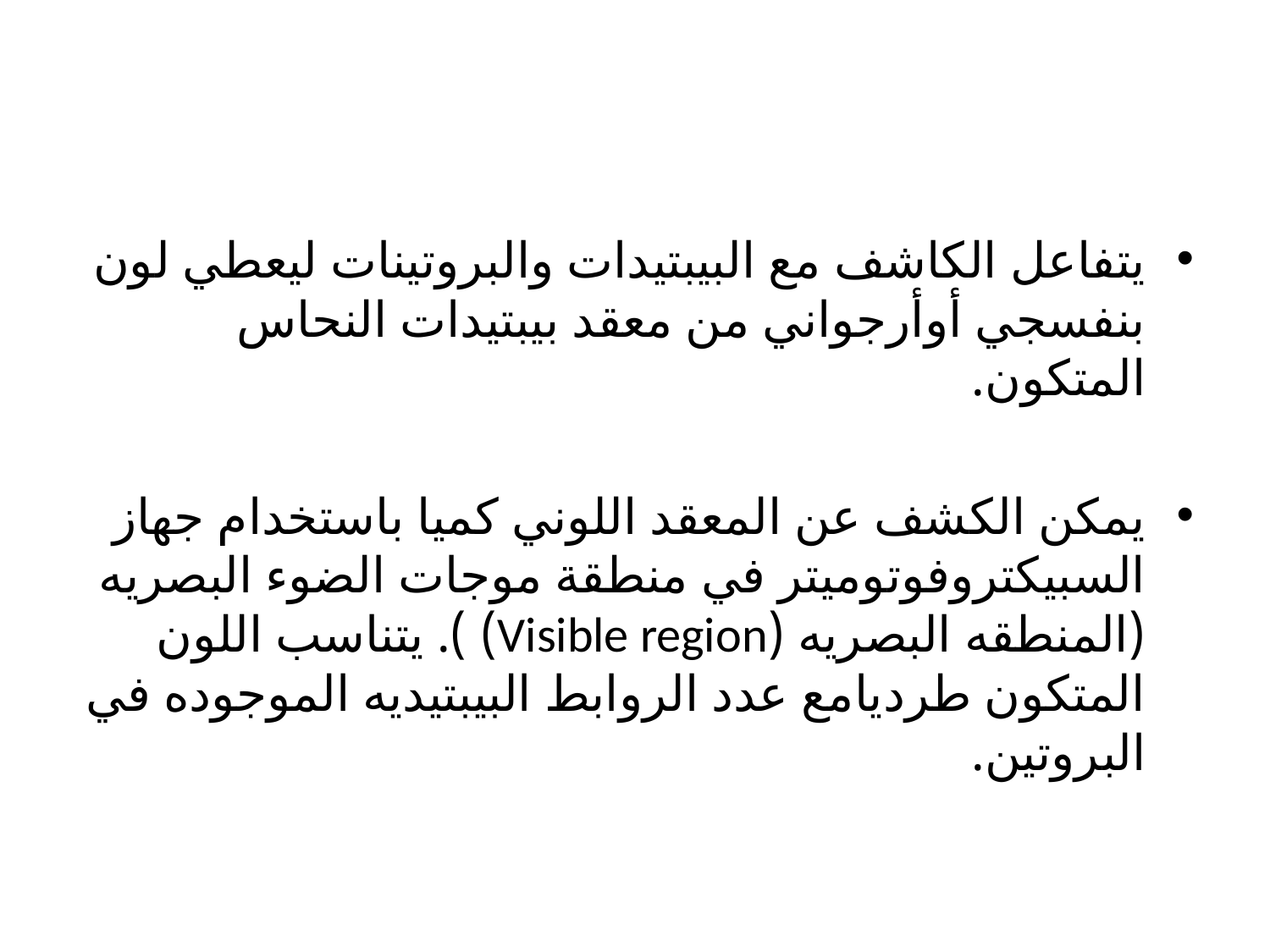

#
يتفاعل الكاشف مع البيبتيدات والبروتينات ليعطي لون بنفسجي أوأرجواني من معقد بيبتيدات النحاس المتكون.

يمكن الكشف عن المعقد اللوني كميا باستخدام جهاز السبيكتروفوتوميتر في منطقة موجات الضوء البصريه (المنطقه البصريه (Visible region) ). يتناسب اللون المتكون طرديامع عدد الروابط البيبتيديه الموجوده في البروتين.